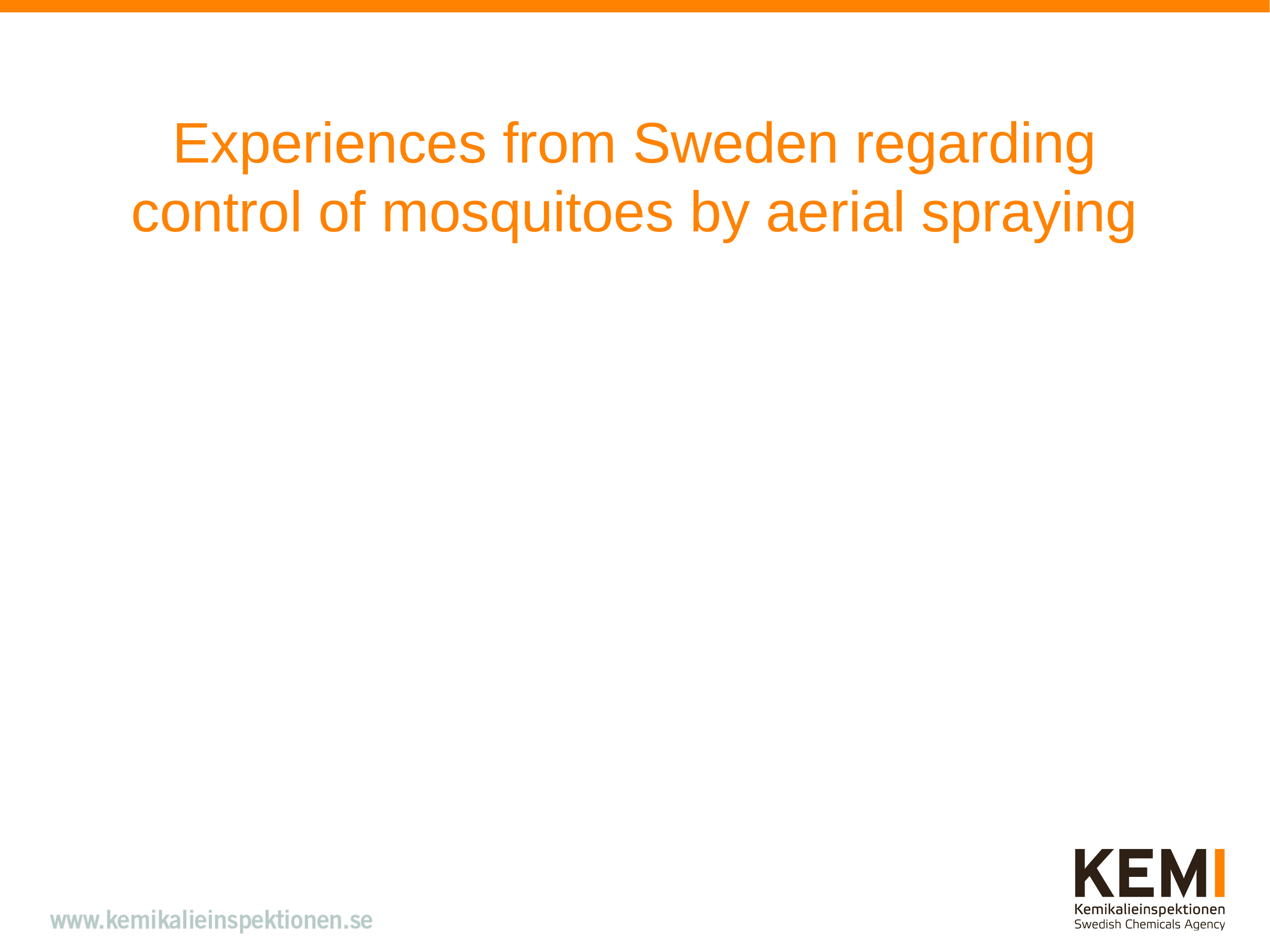

# Experiences from Sweden regarding control of mosquitoes by aerial spraying